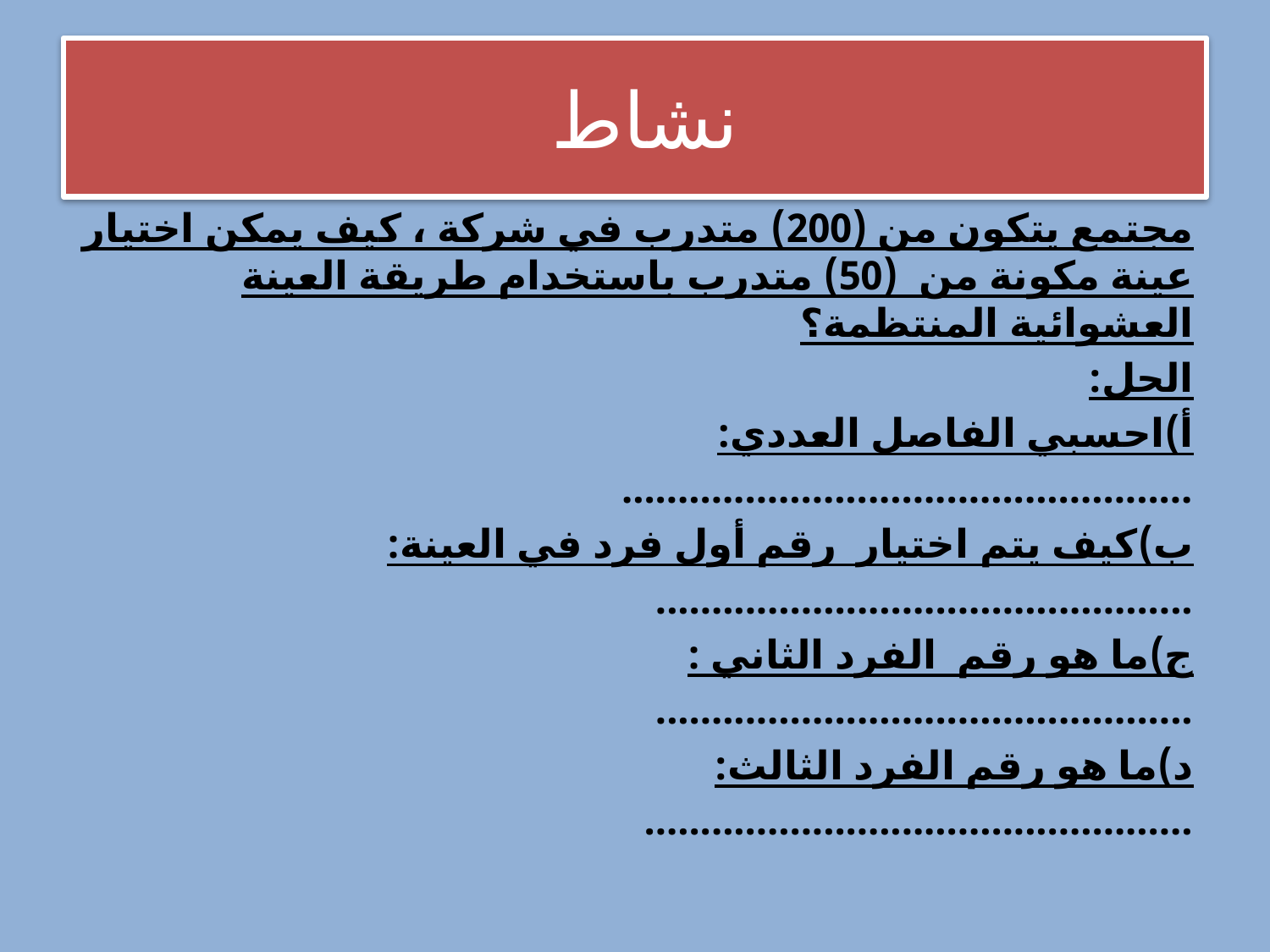

# نشاط
مجتمع يتكون من (200) متدرب في شركة ، كيف يمكن اختيار عينة مكونة من  (50) متدرب باستخدام طريقة العينة العشوائية المنتظمة؟
الحل:
أ)احسبي الفاصل العددي:
...................................................
ب)كيف يتم اختيار  رقم أول فرد في العينة:
................................................
ج)ما هو رقم  الفرد الثاني :
................................................
د)ما هو رقم الفرد الثالث:
.................................................